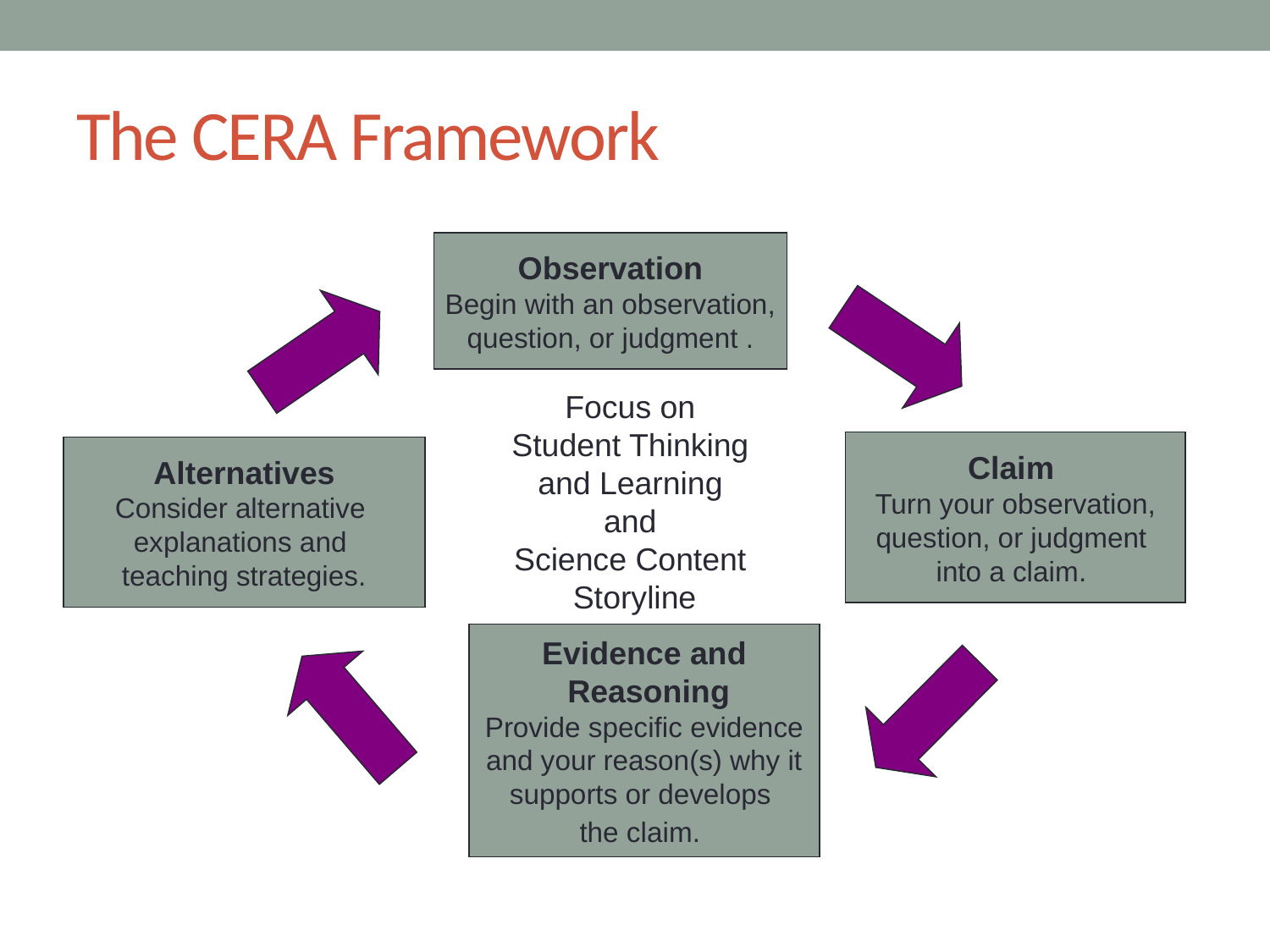

# The CERA Framework
Observation
Begin with an observation,
question, or judgment .

Claim
Turn your observation,
question, or judgment
into a claim.
Alternatives
Consider alternative
explanations and
teaching strategies.
Evidence and
 Reasoning
Provide specific evidence
 and your reason(s) why it
supports or develops
the claim.

Focus on
Student Thinking
and Learning
and
Science Content
Storyline